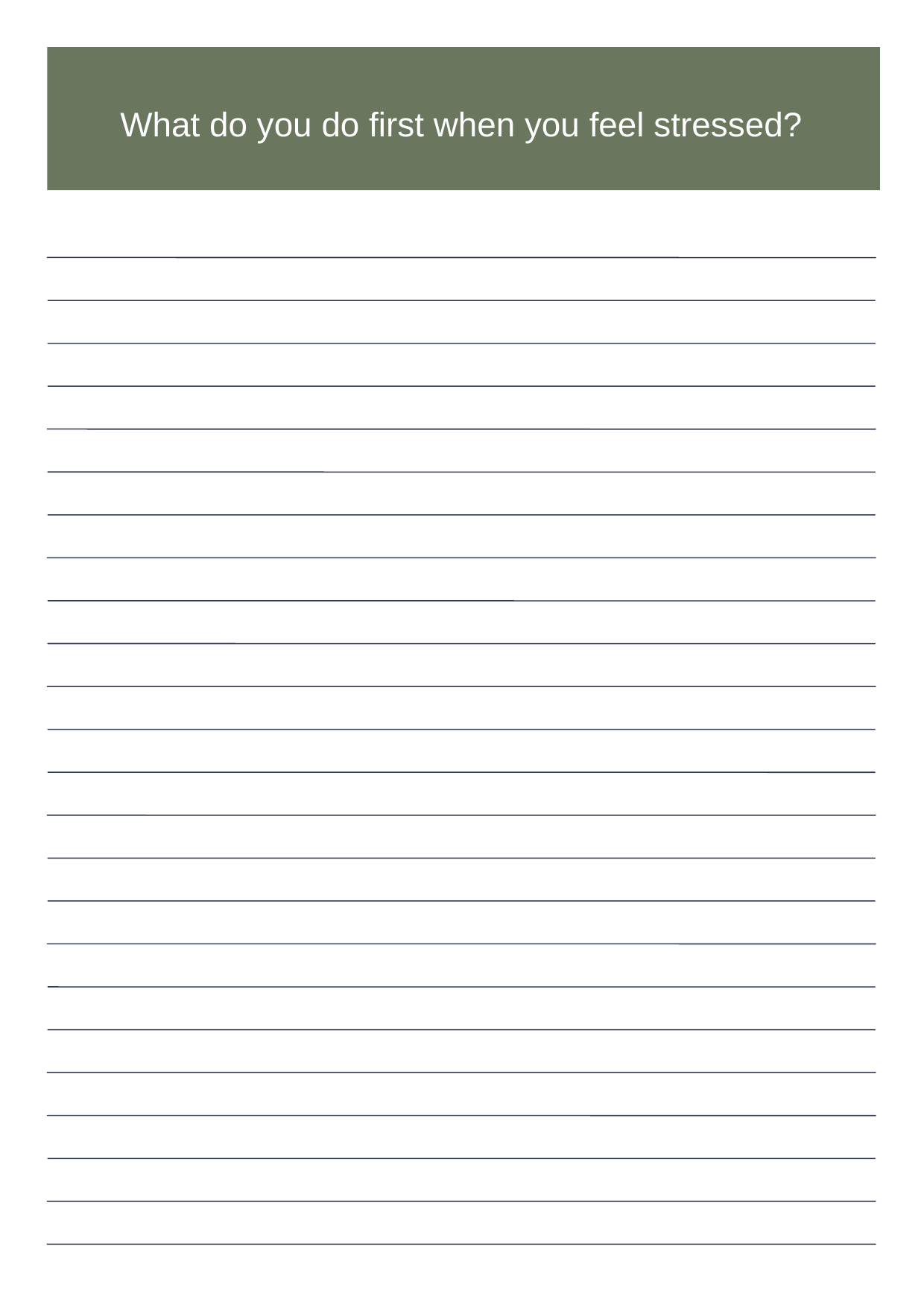

What do you do first when you feel stressed?